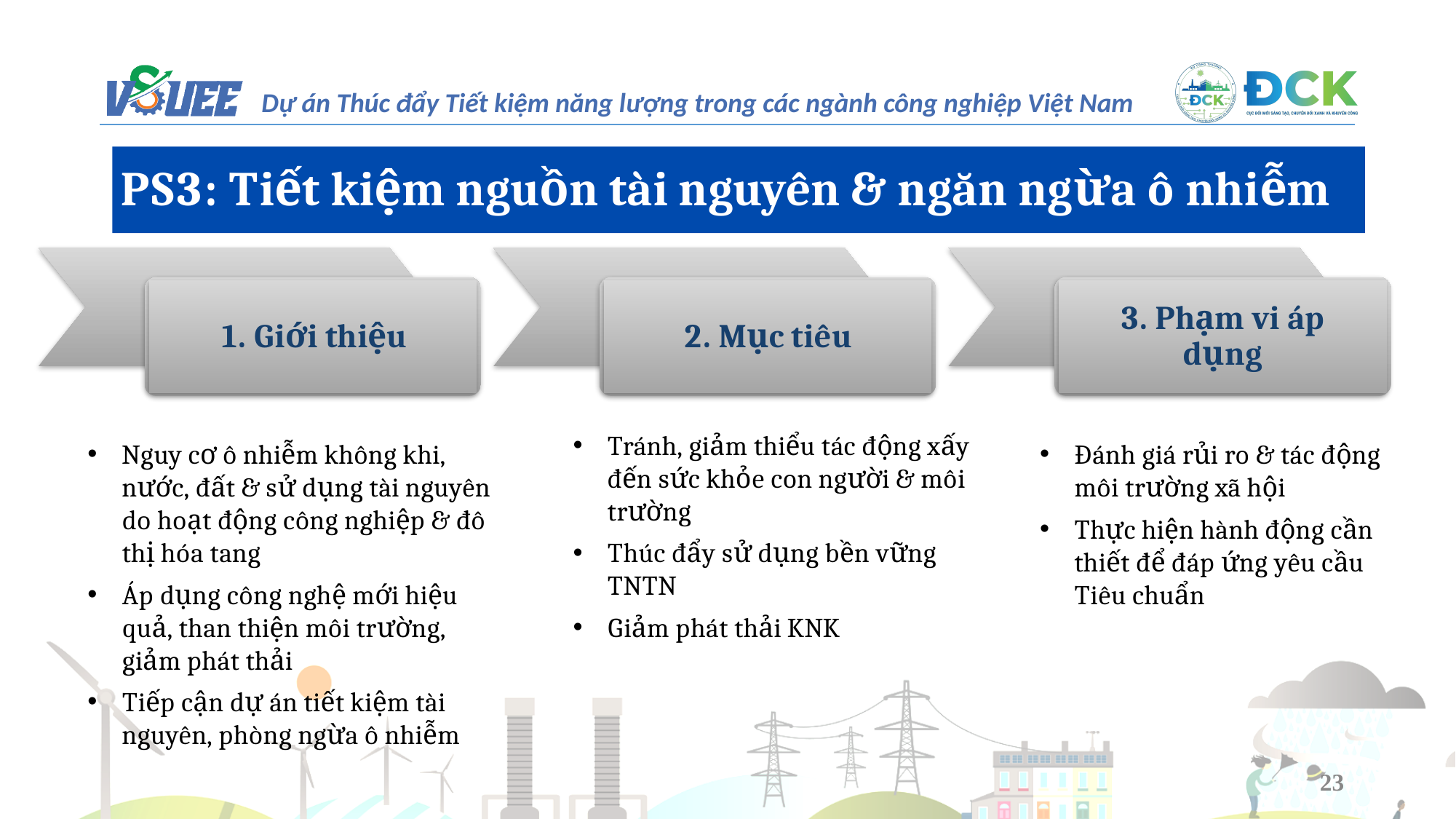

PS3: Tiết kiệm nguồn tài nguyên & ngăn ngừa ô nhiễm

3. Phạm vi áp dụng
1. Giới thiệu
2. Mục tiêu
Tránh, giảm thiểu tác động xấy đến sức khỏe con người & môi trường
Thúc đẩy sử dụng bền vững TNTN
Giảm phát thải KNK
Nguy cơ ô nhiễm không khi, nước, đất & sử dụng tài nguyên do hoạt động công nghiệp & đô thị hóa tang
Áp dụng công nghệ mới hiệu quả, than thiện môi trường, giảm phát thải
Tiếp cận dự án tiết kiệm tài nguyên, phòng ngừa ô nhiễm
Đánh giá rủi ro & tác động môi trường xã hội
Thực hiện hành động cần thiết để đáp ứng yêu cầu Tiêu chuẩn
23